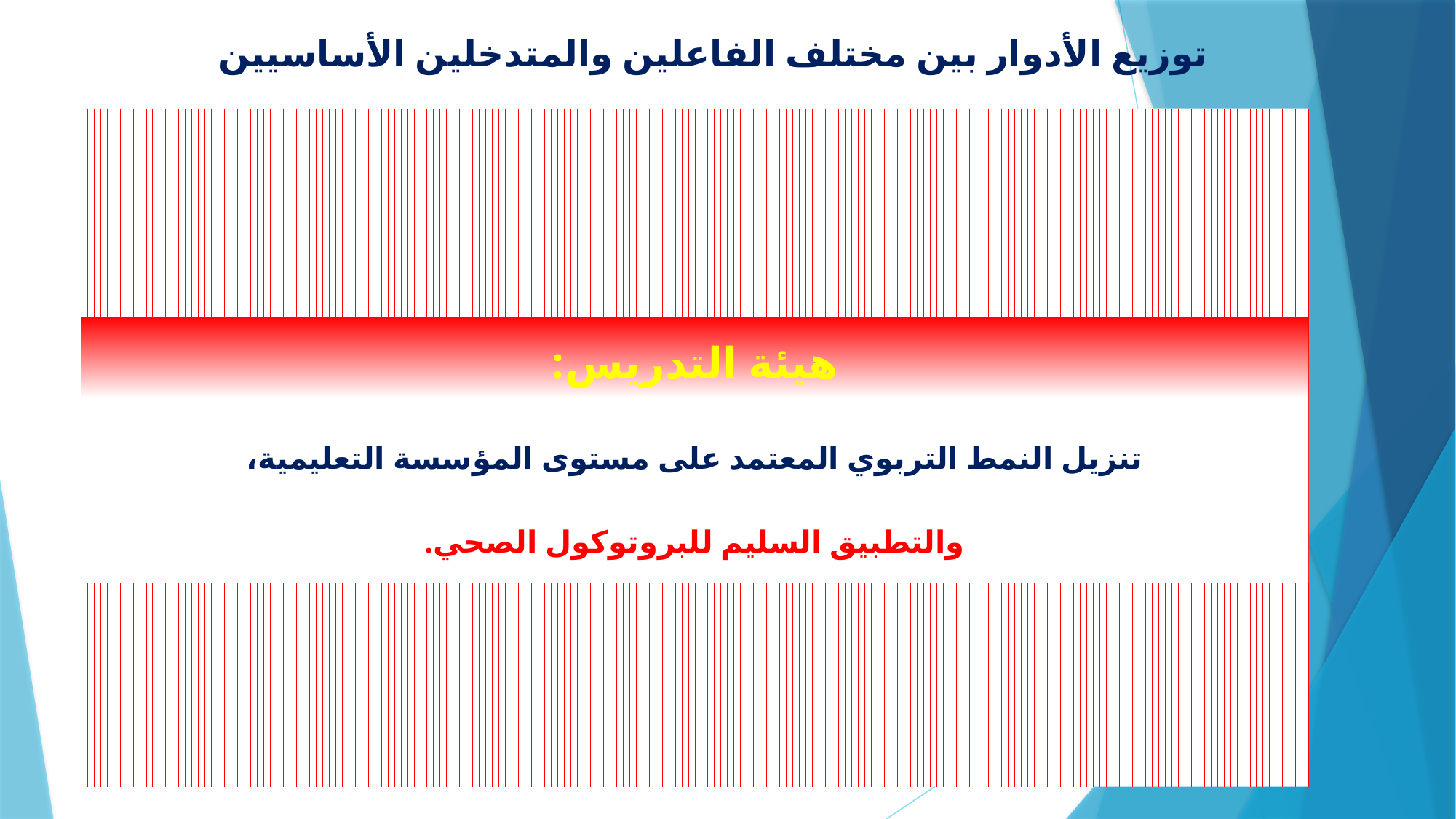

# توزيع الأدوار بين مختلف الفاعلين والمتدخلين الأساسيين
هيئة التدريس:
تنزيل النمط التربوي المعتمد على مستوى المؤسسة التعليمية،
والتطبيق السليم للبروتوكول الصحي.